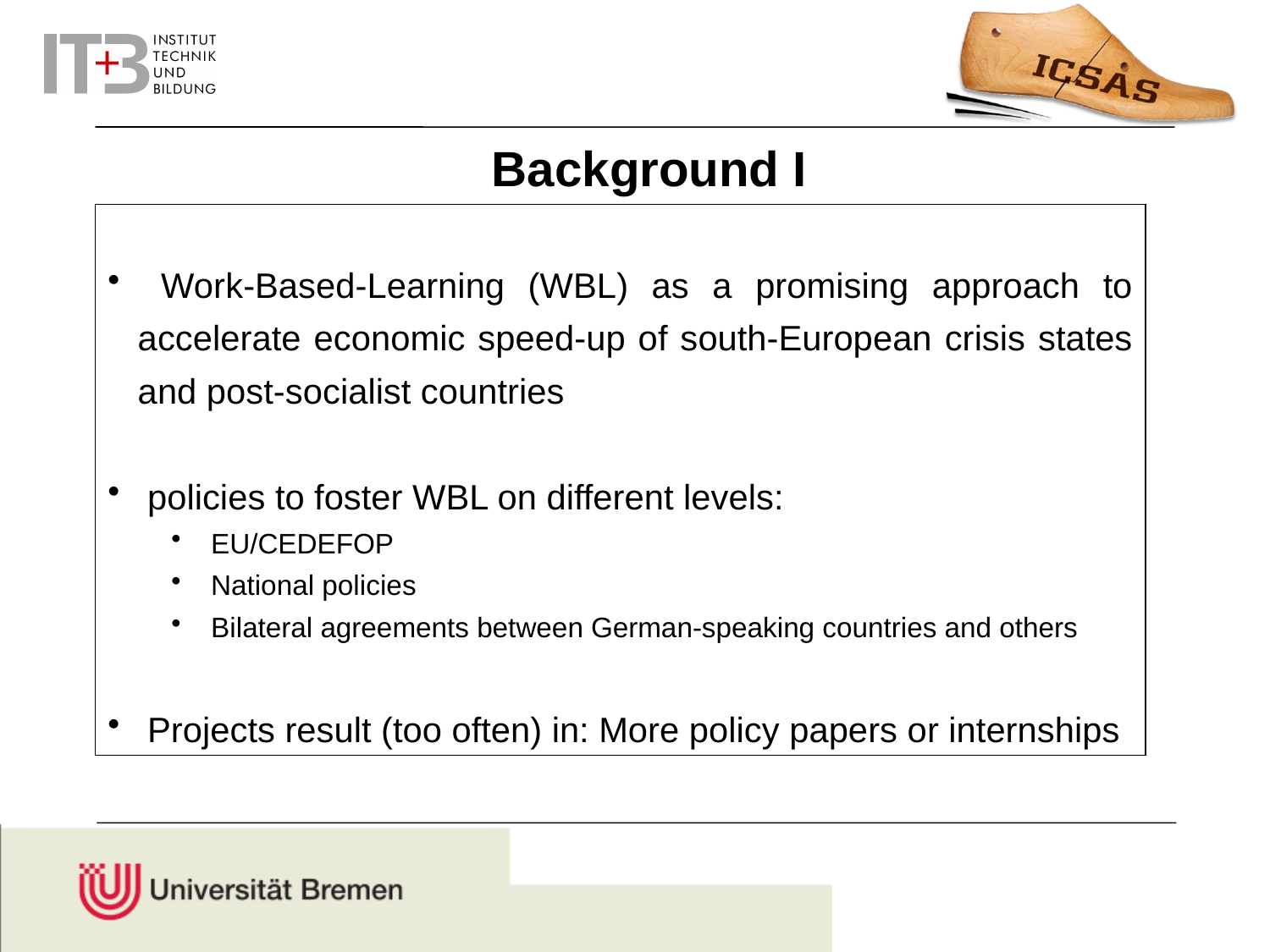

Background I

 Work-Based-Learning (WBL) as a promising approach to accelerate economic speed-up of south-European crisis states and post-socialist countries

 policies to foster WBL on different levels:
EU/CEDEFOP
National policies
Bilateral agreements between German-speaking countries and others

 Projects result (too often) in: More policy papers or internships